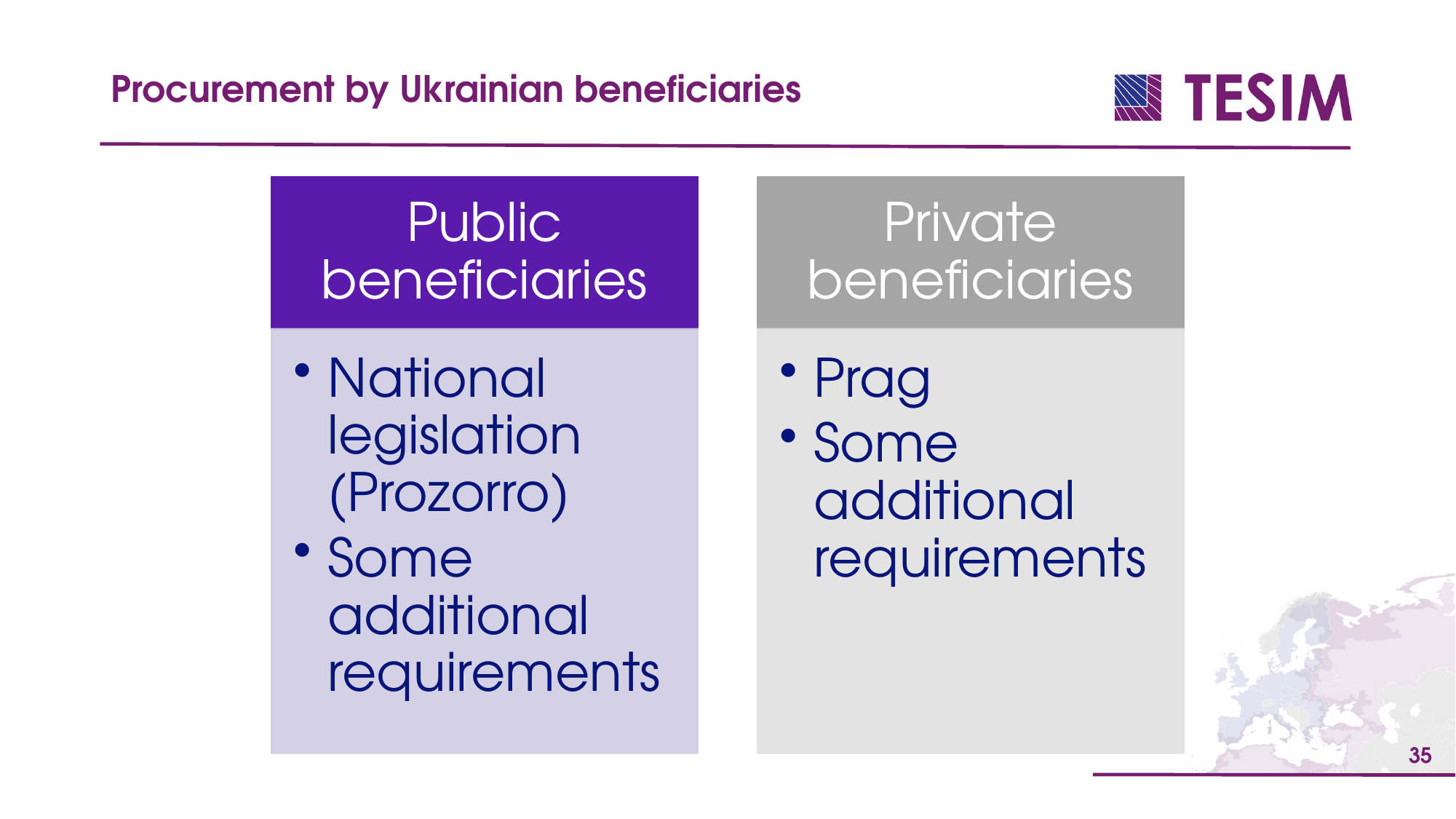

Procurement by Ukrainian beneficiaries
Public beneficiaries
National legislation (Prozorro)
Some additional requirements
Private beneficiaries
Prag
Some additional requirements